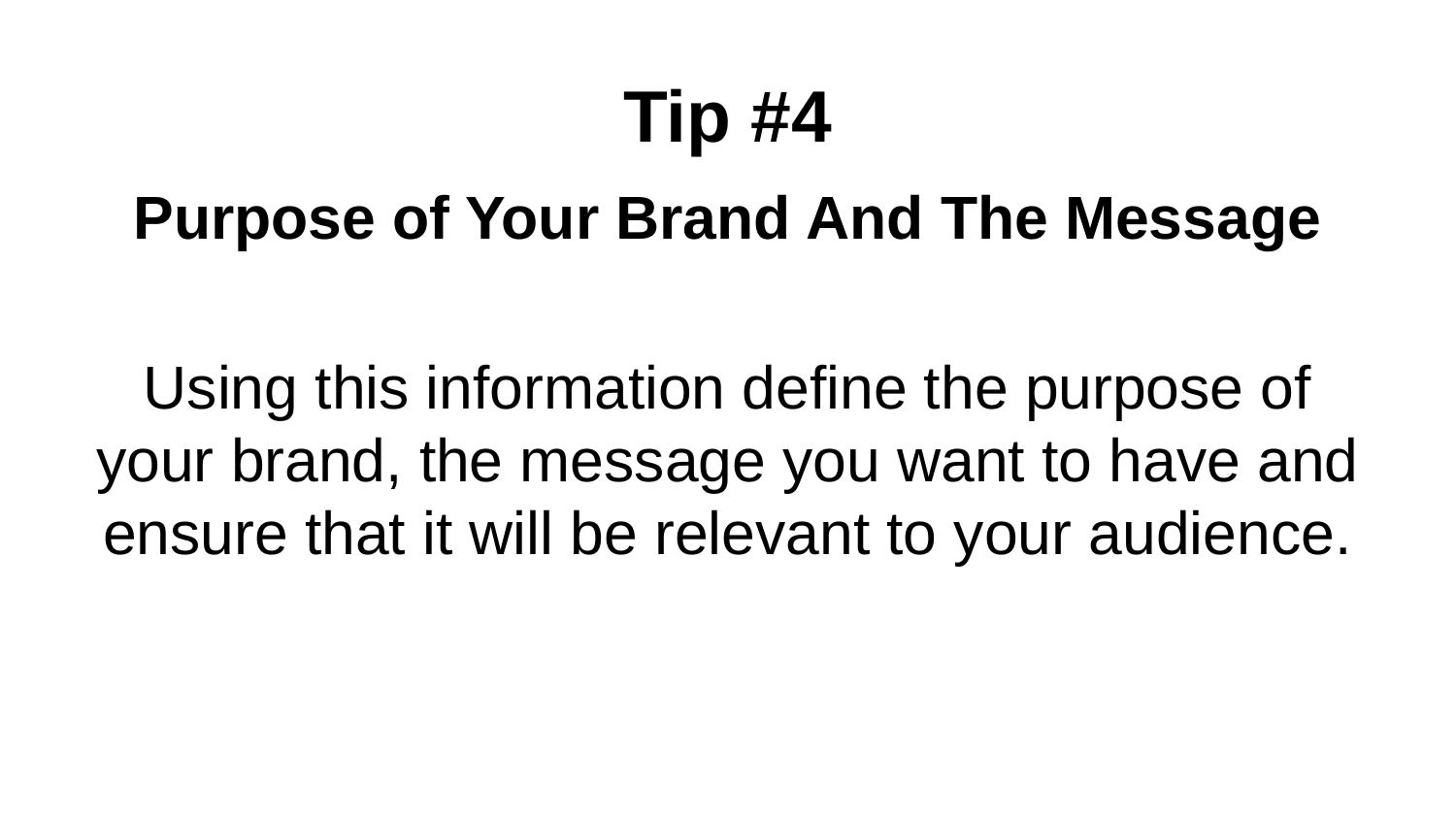

# Tip #4

Purpose of Your Brand And The Message

Using this information define the purpose of your brand, the message you want to have and ensure that it will be relevant to your audience.